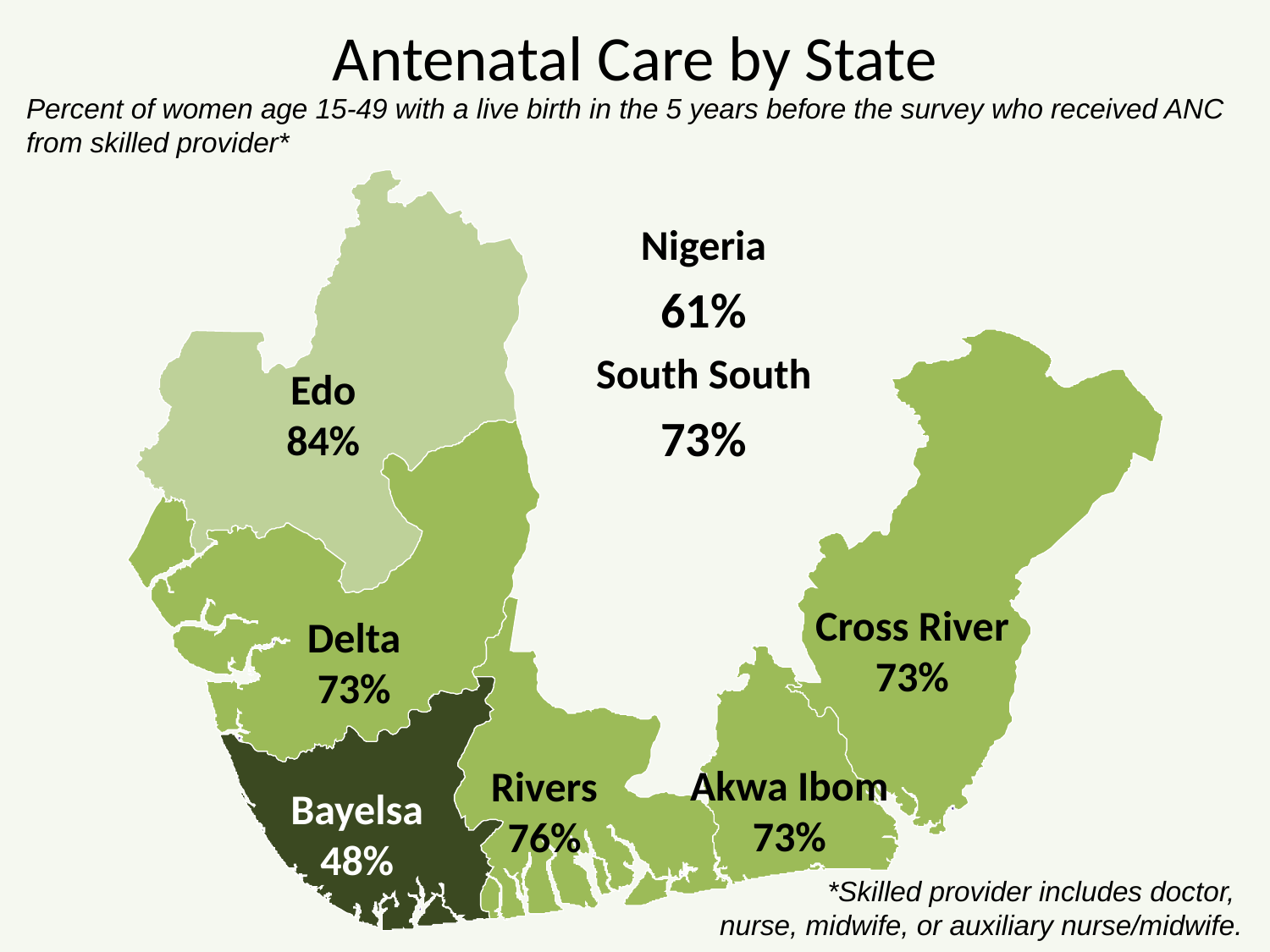

# Antenatal Care by State

Percent of women age 15-49 with a live birth in the 5 years before the survey who received ANC from skilled provider*

Nigeria
61%
South South
73%
Edo
84%
Cross River
73%
Delta
73%
Akwa Ibom
73%
Rivers
76%
Bayelsa
48%
*Skilled provider includes doctor,
nurse, midwife, or auxiliary nurse/midwife.